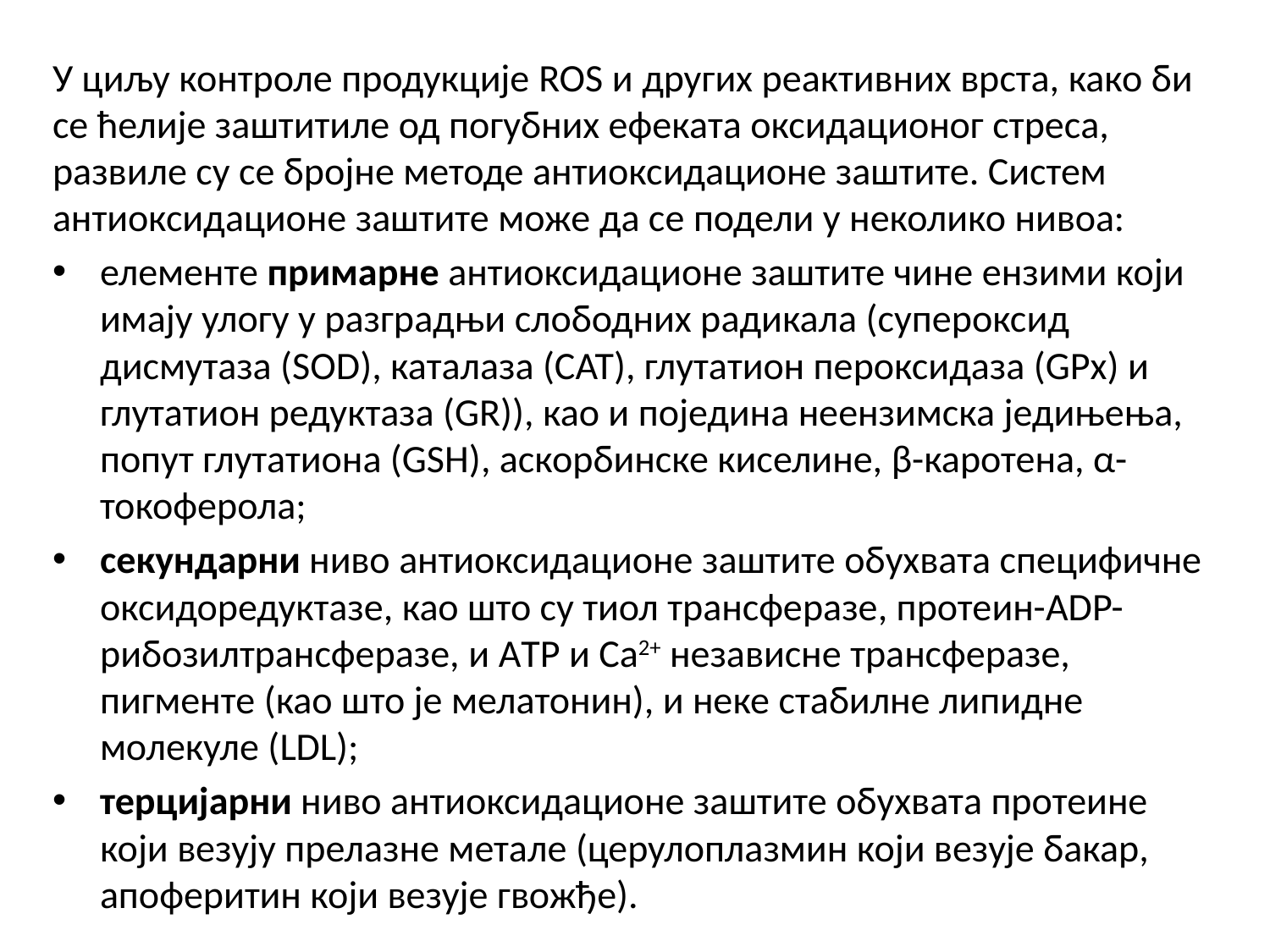

У циљу контроле продукције ROS и других реактивних врста, како би се ћелије заштитиле од погубних ефеката оксидационог стреса, развиле су се бројне методе антиоксидационе заштите. Систем антиоксидационе заштите може да се подели у неколико нивоа:
елементе примарне антиоксидационе заштите чине ензими који имају улогу у разградњи слободних радикала (супероксид дисмутаза (SOD), каталаза (CAT), глутатион пероксидаза (GPx) и глутатион редуктаза (GR)), као и поједина неензимска једињења, попут глутатиона (GSH), аскорбинске киселине, β-каротена, α-токоферола;
секундарни ниво антиоксидационе заштите обухвата специфичне оксидоредуктазе, као што су тиол трансферазе, протеин-ADP-рибозилтрансферазе, и AТP и Са2+ независне трансферазе, пигменте (као што је мелатонин), и неке стабилне липидне молекуле (LDL);
терцијарни ниво антиоксидационе заштите обухвата протеине који везују прелазне метале (церулоплазмин који везује бакар, апоферитин који везује гвожђе).